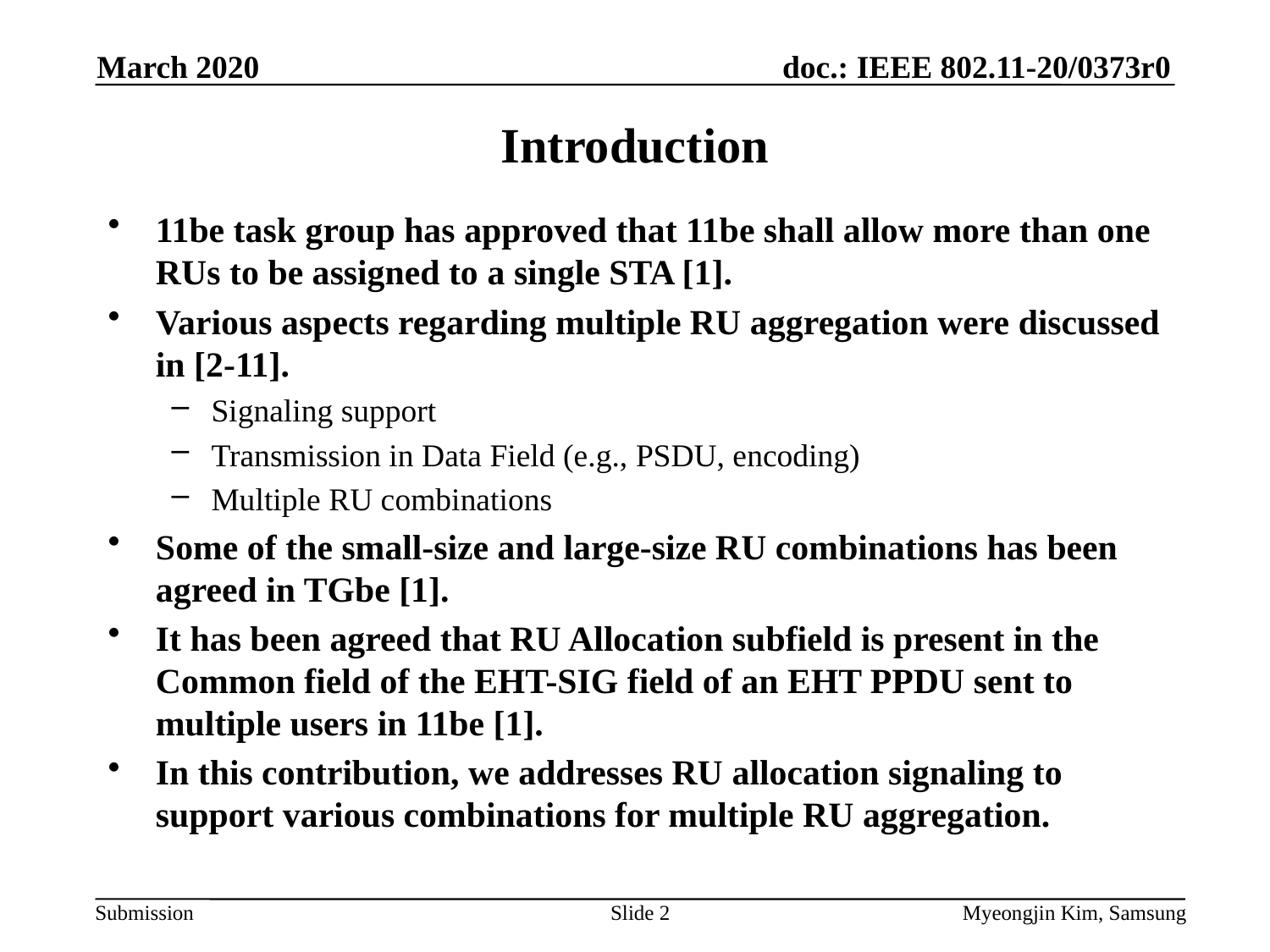

March 2020
# Introduction
11be task group has approved that 11be shall allow more than one RUs to be assigned to a single STA [1].
Various aspects regarding multiple RU aggregation were discussed in [2-11].
Signaling support
Transmission in Data Field (e.g., PSDU, encoding)
Multiple RU combinations
Some of the small-size and large-size RU combinations has been agreed in TGbe [1].
It has been agreed that RU Allocation subfield is present in the Common field of the EHT-SIG field of an EHT PPDU sent to multiple users in 11be [1].
In this contribution, we addresses RU allocation signaling to support various combinations for multiple RU aggregation.

Slide 2
Myeongjin Kim, Samsung